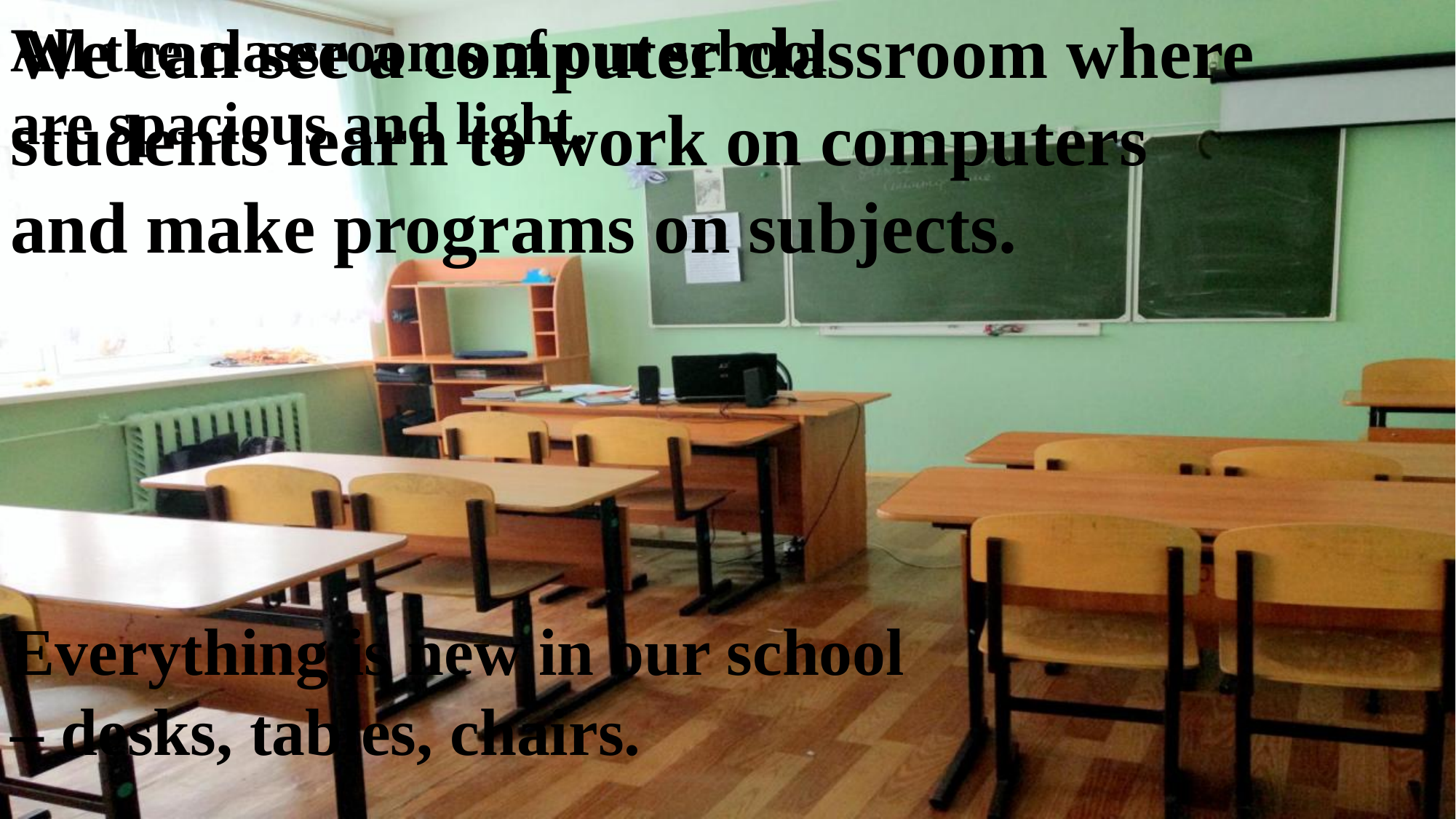

We can see a computer classroom where students learn to work on computers and make programs on subjects.

All the classrooms of our school are spacious and light.

Everything is new in our school – desks, tables, chairs.